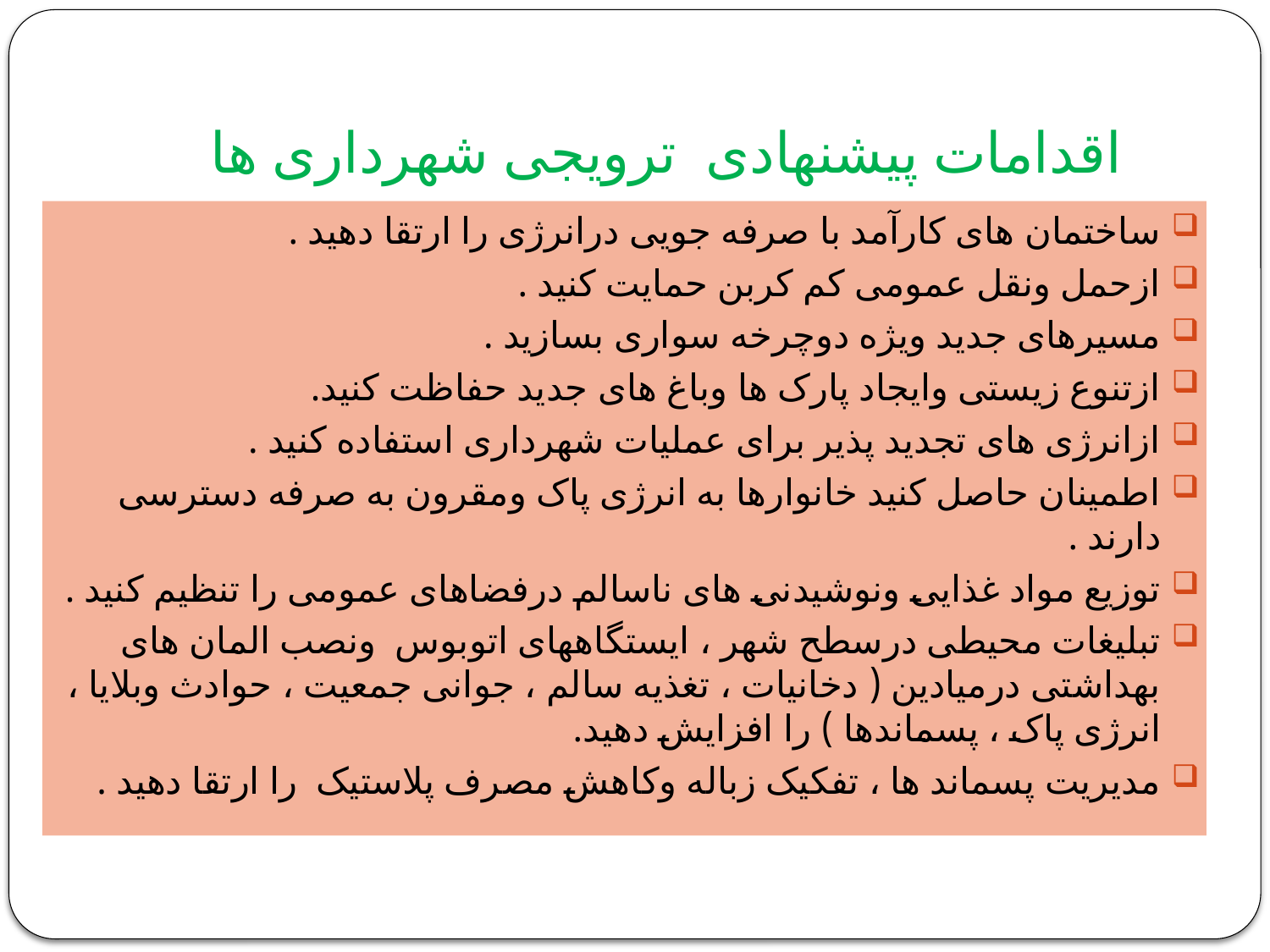

# اقدامات پیشنهادی  ترویجی شهرداری ها
ساختمان های کارآمد با صرفه جویی درانرژی را ارتقا دهید .
ازحمل ونقل عمومی کم کربن حمایت کنید .
مسیرهای جدید ویژه دوچرخه سواری بسازید .
ازتنوع زیستی وایجاد پارک ها وباغ های جدید حفاظت کنید.
ازانرژی های تجدید پذیر برای عملیات شهرداری استفاده کنید .
اطمینان حاصل کنید خانوارها به انرژی پاک ومقرون به صرفه دسترسی دارند .
توزیع مواد غذایی ونوشیدنی های ناسالم درفضاهای عمومی را تنظیم کنید .
تبلیغات محیطی درسطح شهر ، ایستگاههای اتوبوس  ونصب المان های بهداشتی درمیادین ( دخانیات ، تغذیه سالم ، جوانی جمعیت ، حوادث وبلایا ، انرژی پاک ، پسماندها ) را افزایش دهید.
مدیریت پسماند ها ، تفکیک زباله وکاهش مصرف پلاستیک  را ارتقا دهید .